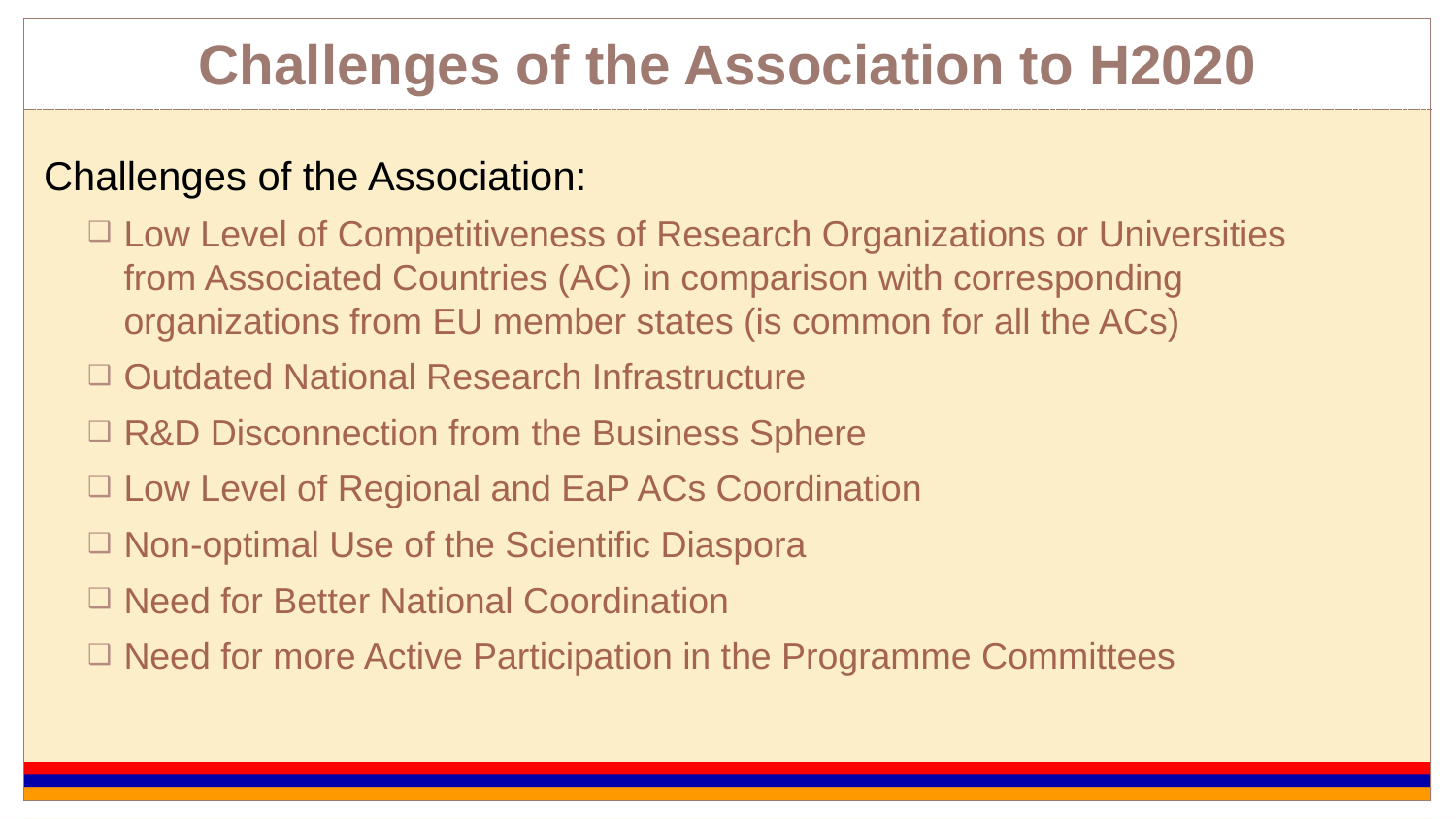

Challenges of the Association to H2020
Challenges of the Association:
Low Level of Competitiveness of Research Organizations or Universities from Associated Countries (AC) in comparison with corresponding organizations from EU member states (is common for all the ACs)
Outdated National Research Infrastructure
R&D Disconnection from the Business Sphere
Low Level of Regional and EaP ACs Coordination
Non-optimal Use of the Scientific Diaspora
Need for Better National Coordination
Need for more Active Participation in the Programme Committees